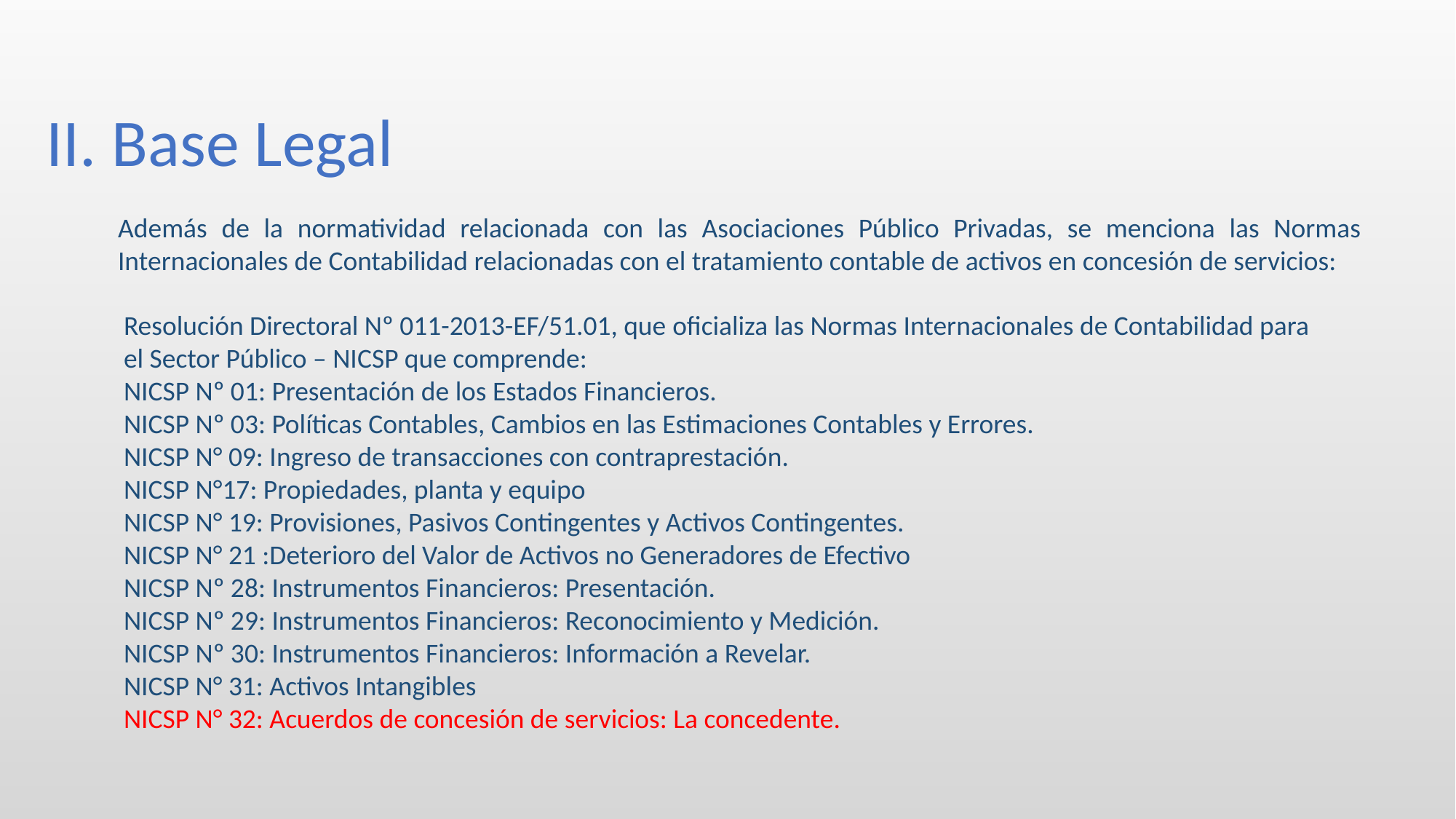

II. Base Legal
Además de la normatividad relacionada con las Asociaciones Público Privadas, se menciona las Normas Internacionales de Contabilidad relacionadas con el tratamiento contable de activos en concesión de servicios:
Resolución Directoral Nº 011-2013-EF/51.01, que oficializa las Normas Internacionales de Contabilidad para el Sector Público – NICSP que comprende:
NICSP Nº 01: Presentación de los Estados Financieros.
NICSP Nº 03: Políticas Contables, Cambios en las Estimaciones Contables y Errores.
NICSP N° 09: Ingreso de transacciones con contraprestación.
NICSP N°17: Propiedades, planta y equipo
NICSP N° 19: Provisiones, Pasivos Contingentes y Activos Contingentes.
NICSP N° 21 :Deterioro del Valor de Activos no Generadores de Efectivo
NICSP Nº 28: Instrumentos Financieros: Presentación.
NICSP Nº 29: Instrumentos Financieros: Reconocimiento y Medición.
NICSP Nº 30: Instrumentos Financieros: Información a Revelar.
NICSP N° 31: Activos Intangibles
NICSP N° 32: Acuerdos de concesión de servicios: La concedente.